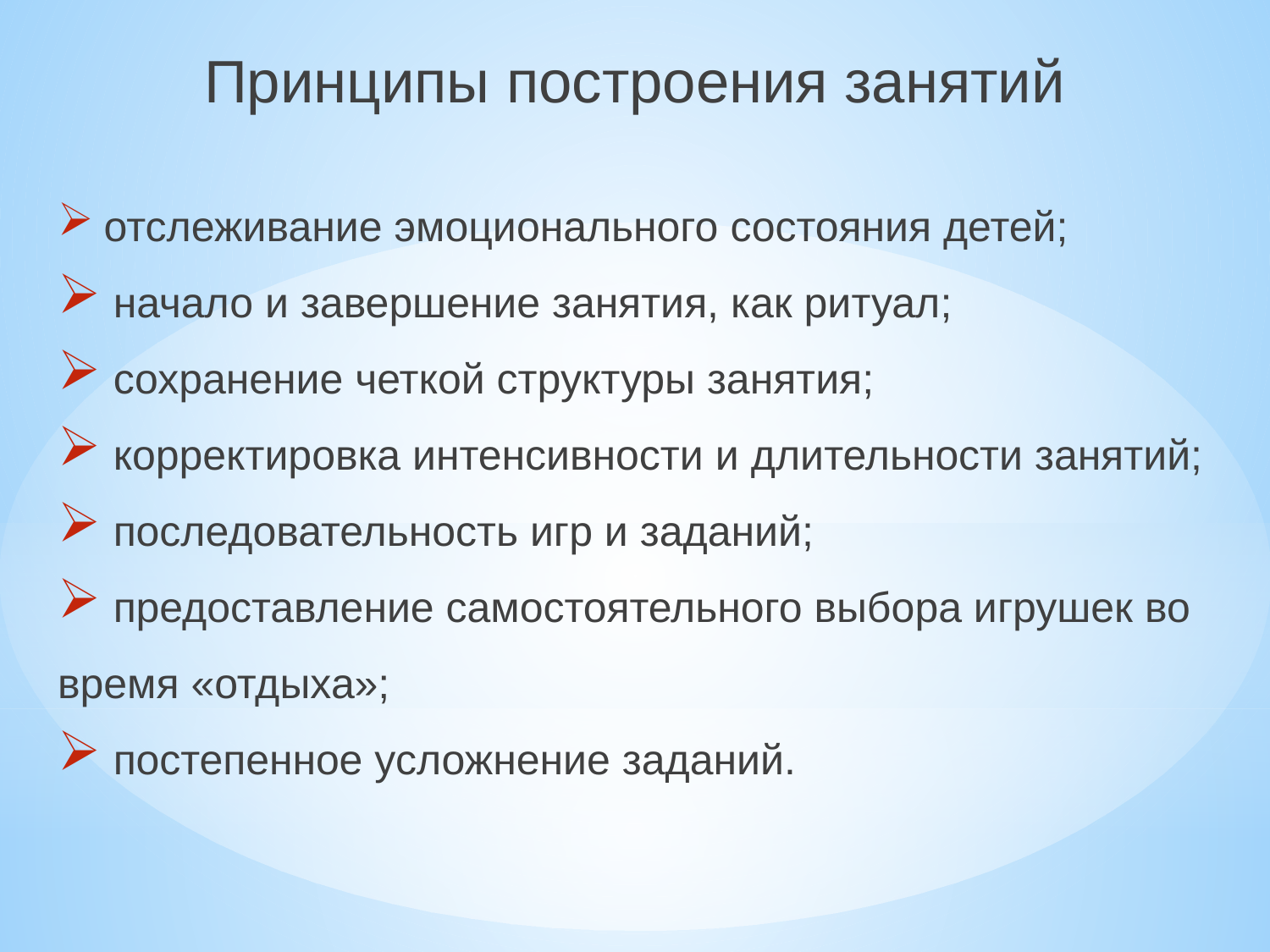

Принципы построения занятий

 отслеживание эмоционального состояния детей;
 начало и завершение занятия, как ритуал;
 сохранение четкой структуры занятия;
 корректировка интенсивности и длительности занятий;
 последовательность игр и заданий;
 предоставление самостоятельного выбора игрушек во время «отдыха»;
 постепенное усложнение заданий.